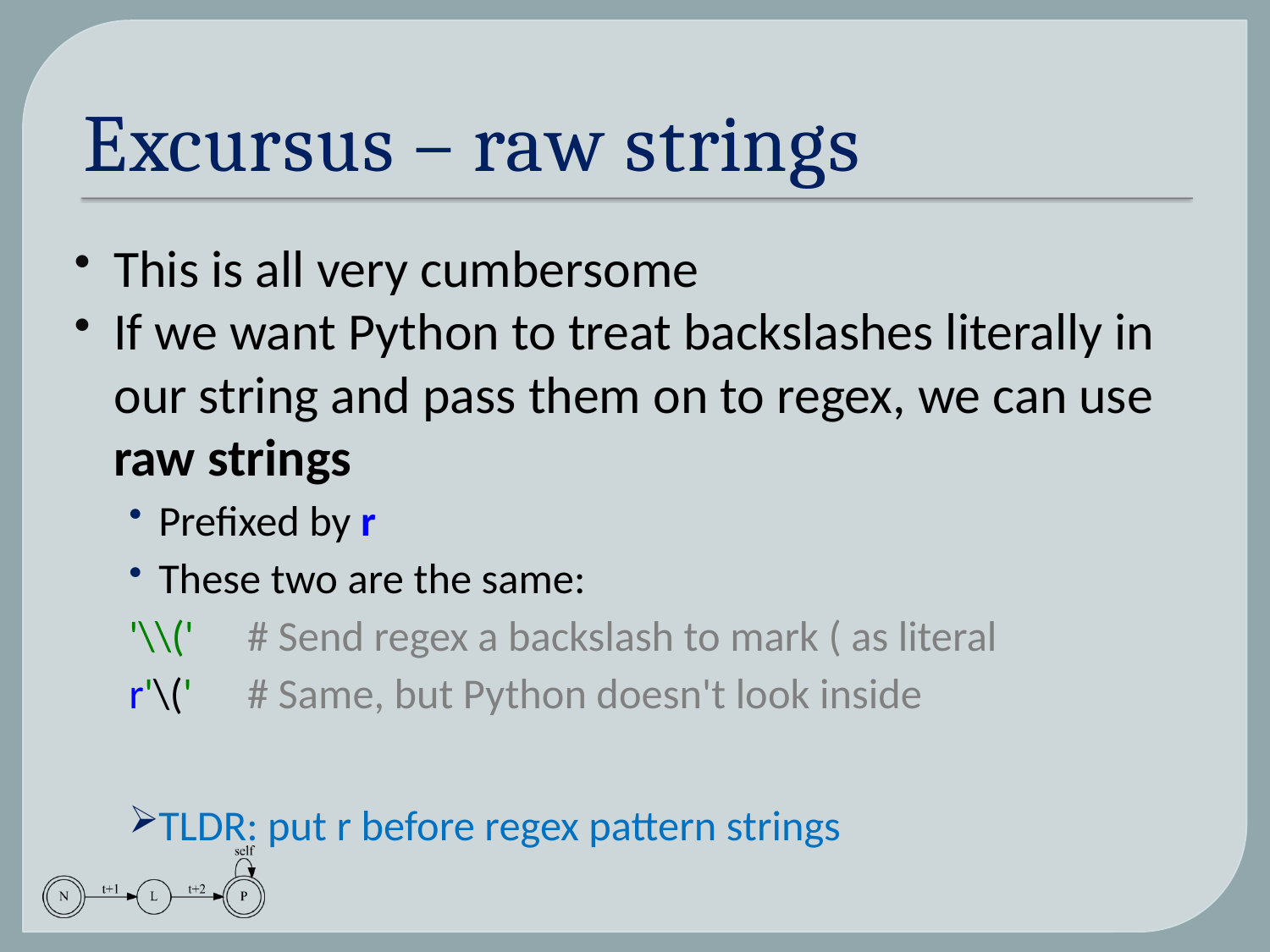

# Excursus – raw strings
This is all very cumbersome
If we want Python to treat backslashes literally in our string and pass them on to regex, we can use raw strings
Prefixed by r
These two are the same:
'\\('		# Send regex a backslash to mark ( as literal
r'\('		# Same, but Python doesn't look inside

TLDR: put r before regex pattern strings